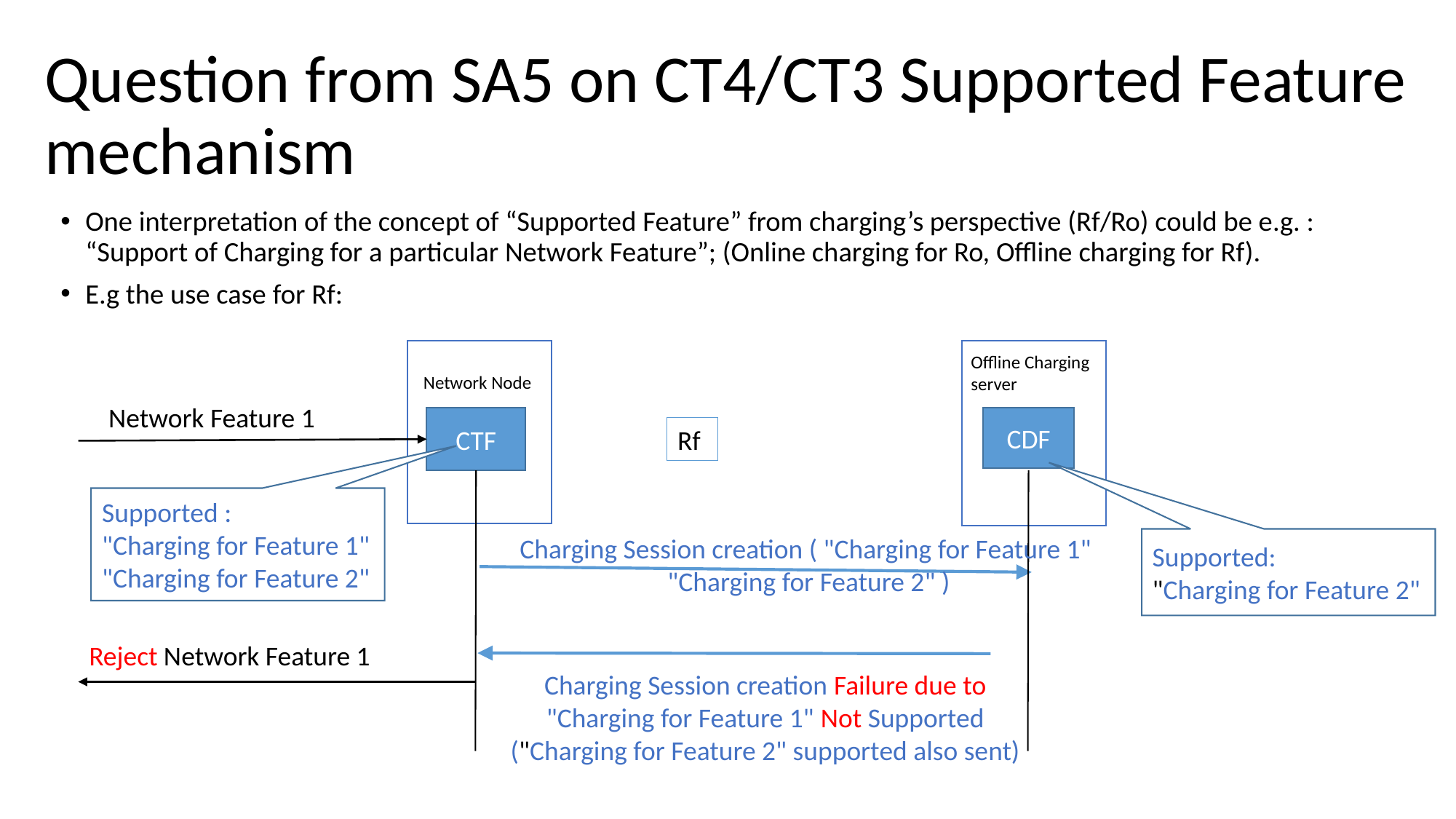

# Question from SA5 on CT4/CT3 Supported Feature mechanism
One interpretation of the concept of “Supported Feature” from charging’s perspective (Rf/Ro) could be e.g. : “Support of Charging for a particular Network Feature”; (Online charging for Ro, Offline charging for Rf).
E.g the use case for Rf:

Offline Charging
server
Network Node
Network Feature 1
CTF
CDF
Rf

Supported :
"Charging for Feature 1"
"Charging for Feature 2"

Charging Session creation ( "Charging for Feature 1"
 "Charging for Feature 2" )
Supported:
"Charging for Feature 2"
Reject Network Feature 1
Charging Session creation Failure due to "Charging for Feature 1" Not Supported ("Charging for Feature 2" supported also sent)